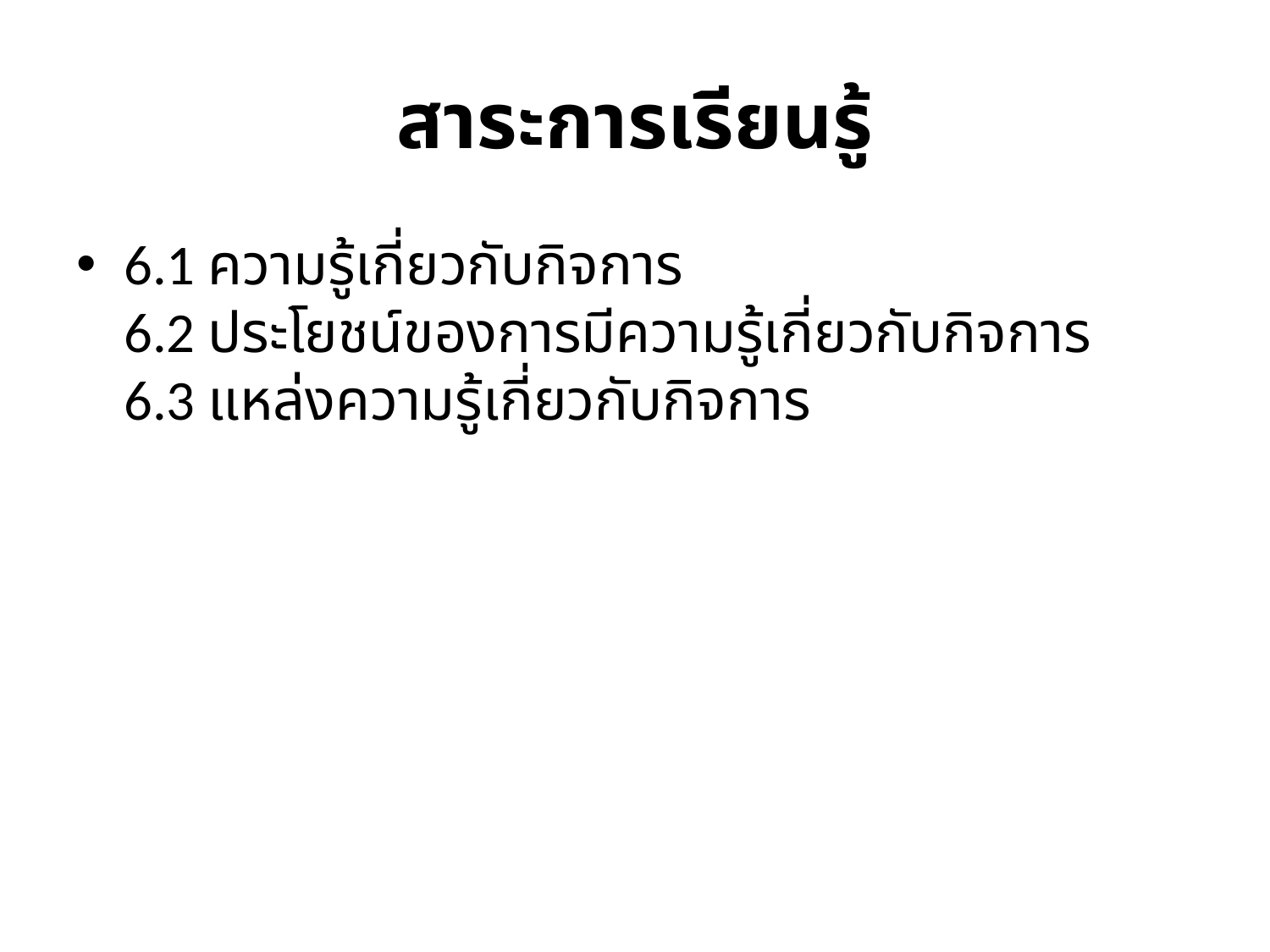

# สาระการเรียนรู้
6.1 ความรู้เกี่ยวกับกิจการ
6.2 ประโยชน์ของการมีความรู้เกี่ยวกับกิจการ
6.3 แหล่งความรู้เกี่ยวกับกิจการ